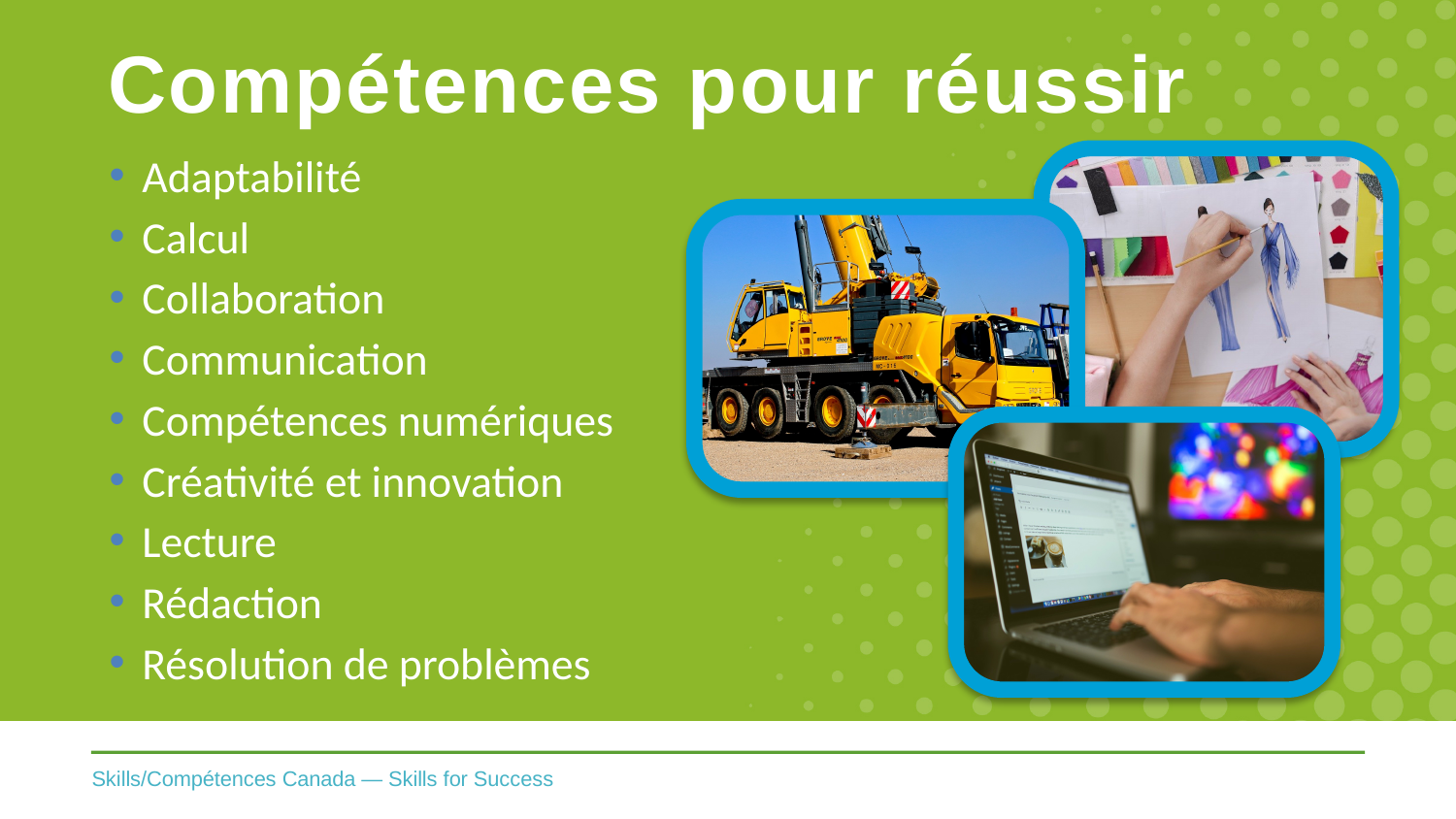

# Compétences pour réussir

Adaptabilité
Calcul
Collaboration
Communication
Compétences numériques
Créativité et innovation
Lecture
Rédaction
Résolution de problèmes